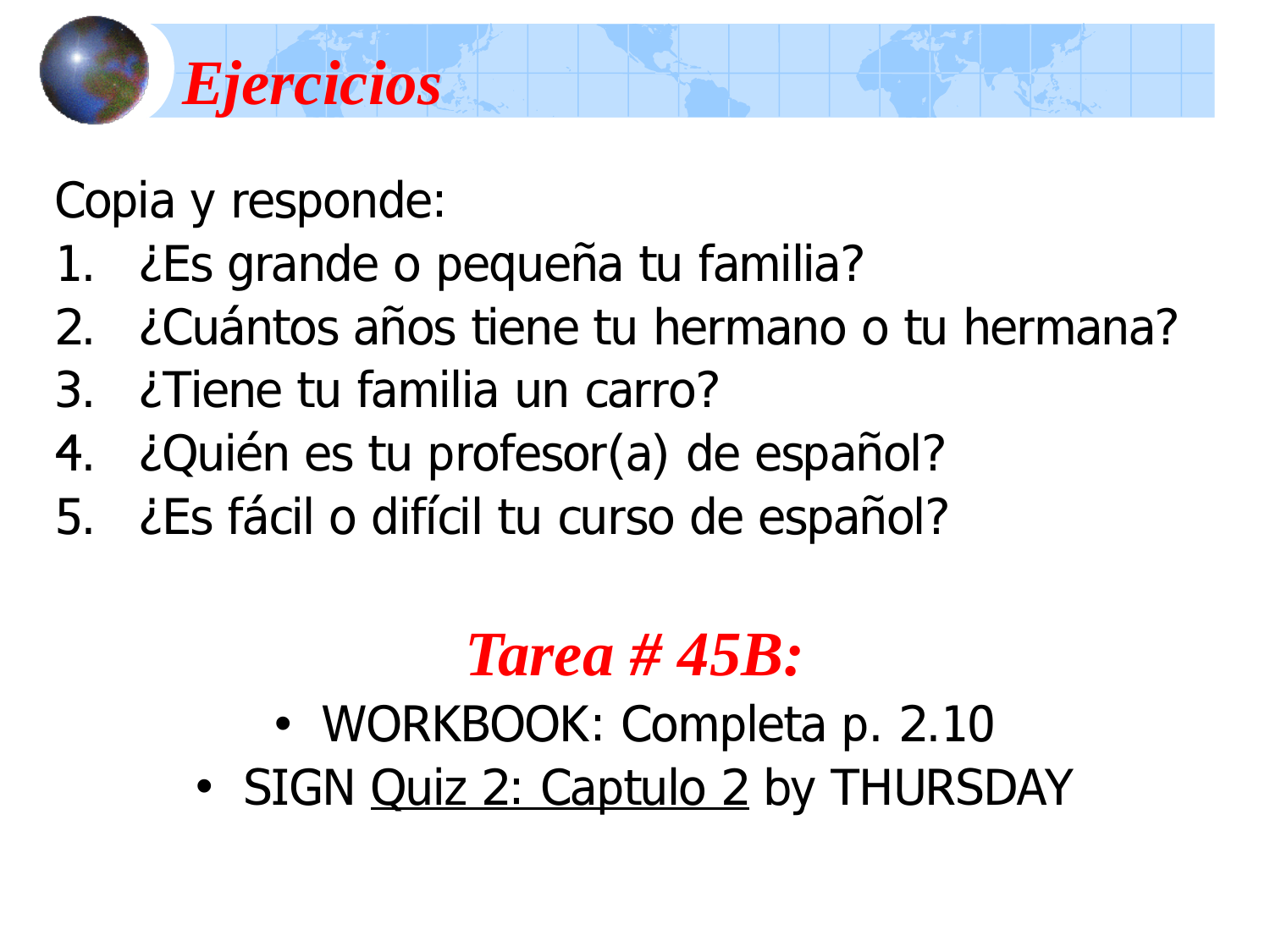

# Ejercicios
Copia y responde:
¿Es grande o pequeña tu familia?
¿Cuántos años tiene tu hermano o tu hermana?
¿Tiene tu familia un carro?
¿Quién es tu profesor(a) de español?
¿Es fácil o difícil tu curso de español?

Tarea # 45B:
WORKBOOK: Completa p. 2.10
SIGN Quiz 2: Captulo 2 by THURSDAY